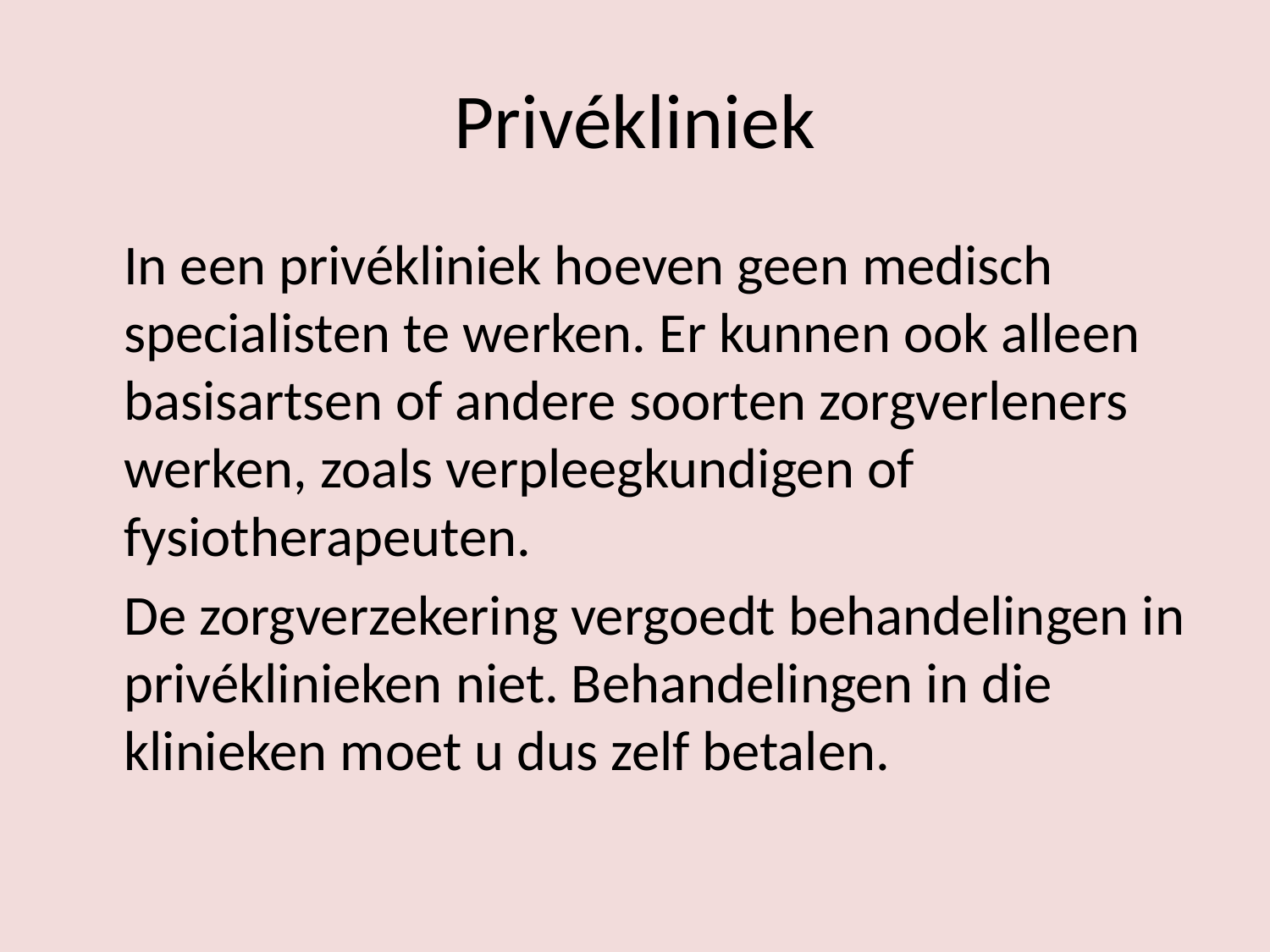

# Privékliniek
	In een privékliniek hoeven geen medisch specialisten te werken. Er kunnen ook alleen basisartsen of andere soorten zorgverleners werken, zoals verpleegkundigen of fysiotherapeuten.
	De zorgverzekering vergoedt behandelingen in privéklinieken niet. Behandelingen in die klinieken moet u dus zelf betalen.